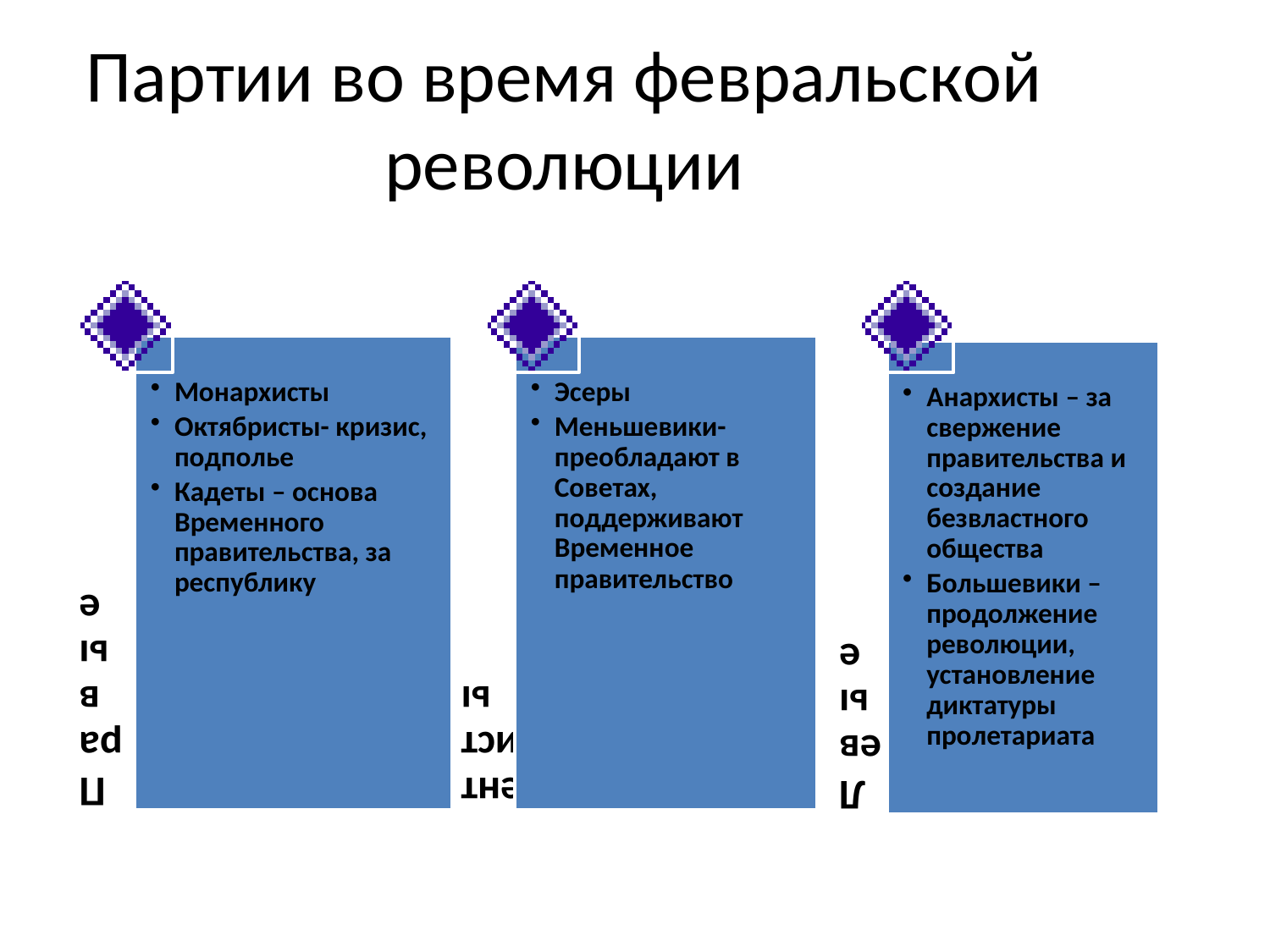

# Партии во время февральской революции
Правые
Монархисты
Октябристы- кризис, подполье
Кадеты – основа Временного правительства, за республику
Центристы
Эсеры
Меньшевики- преобладают в Советах, поддерживают Временное правительство

Левые
Анархисты – за свержение правительства и создание безвластного общества
Большевики –продолжение революции, установление диктатуры пролетариата